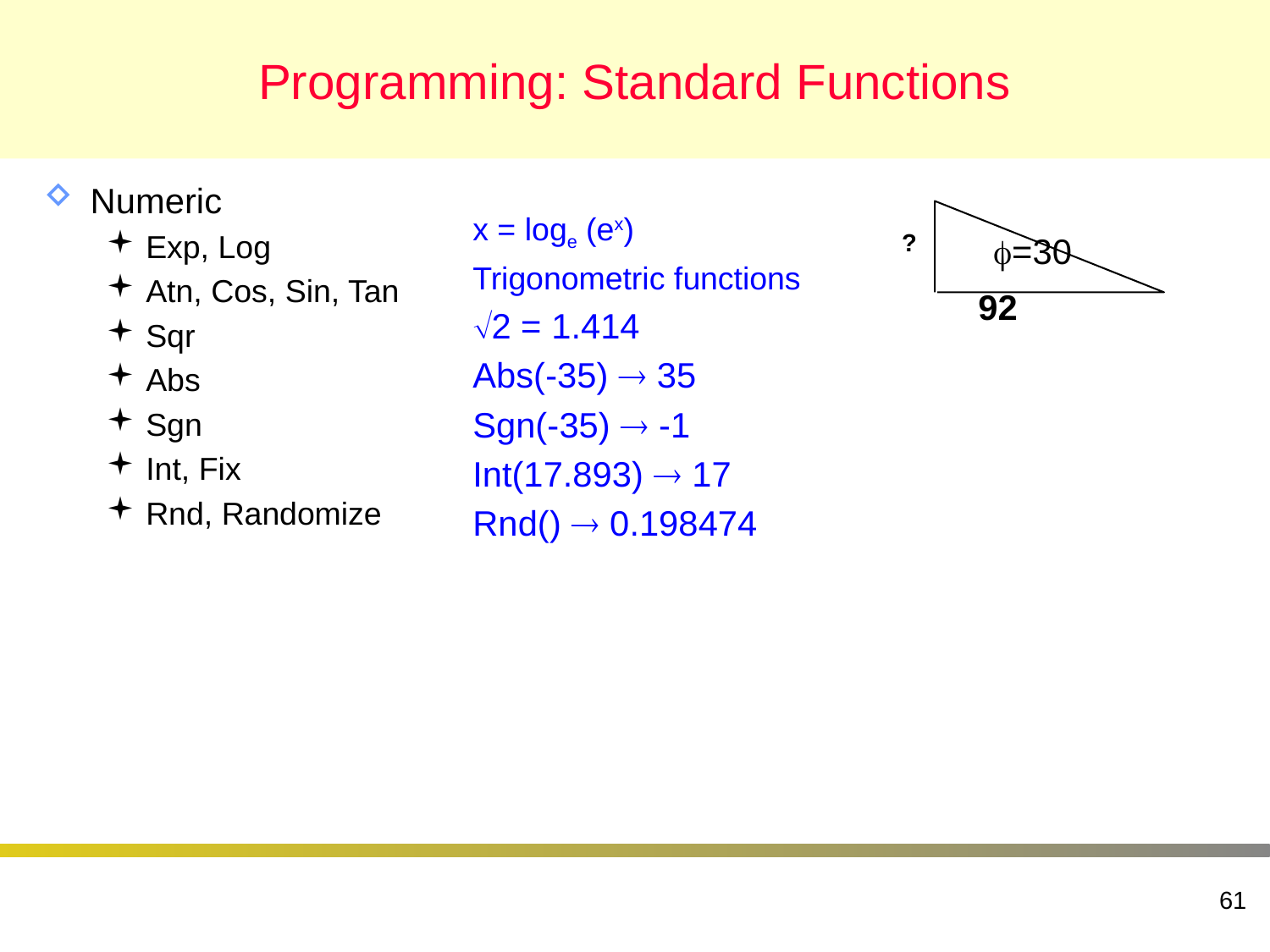

# Programming: Standard Functions
Numeric
Exp, Log
Atn, Cos, Sin, Tan
Sqr
Abs
Sgn
Int, Fix
Rnd, Randomize

?
φ=30
92
x = loge (ex)
Trigonometric functions
√2 = 1.414
Abs(-35) → 35
Sgn(-35) → -1
Int(17.893) → 17
Rnd() → 0.198474
61